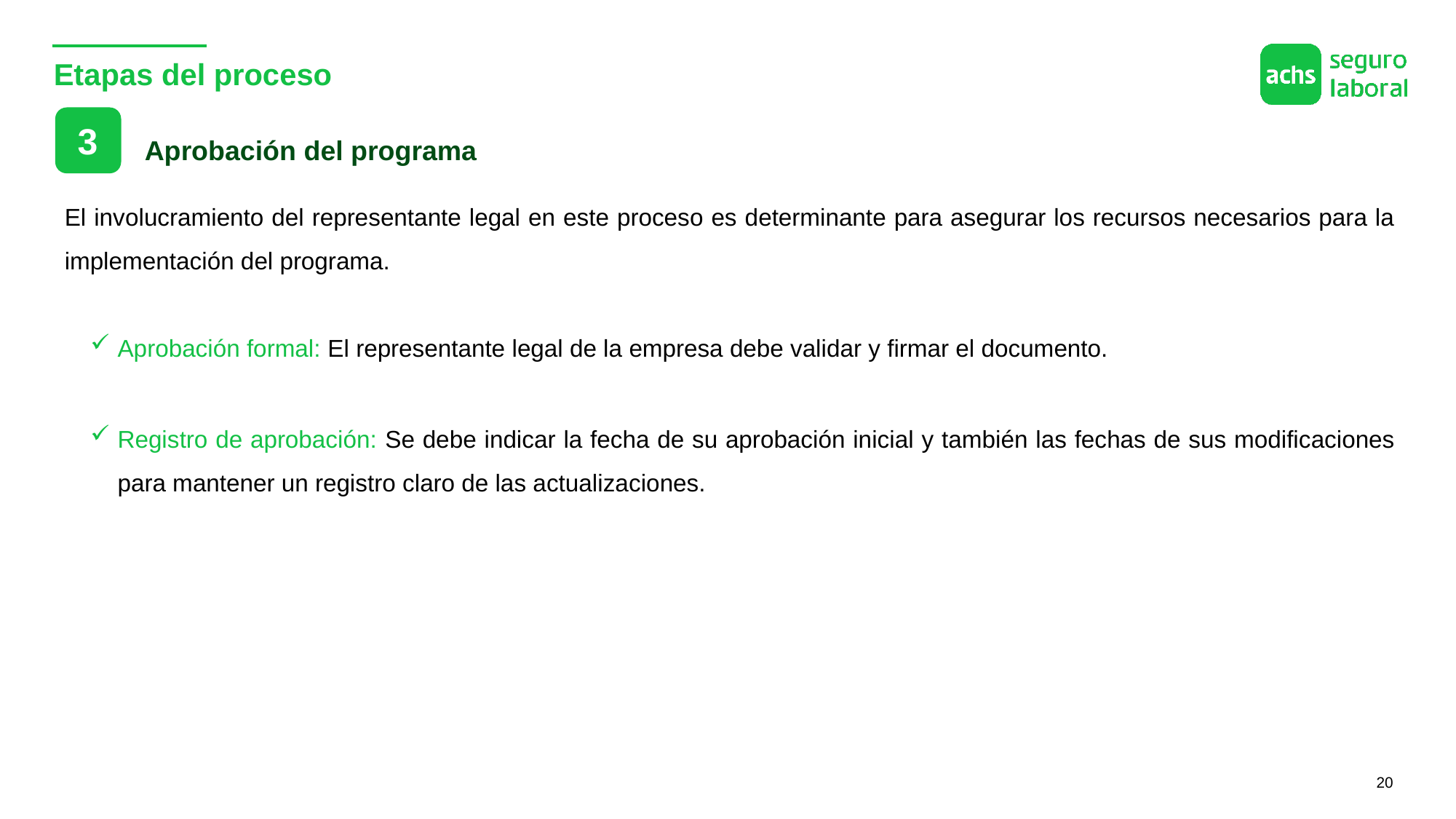

# Etapas del proceso

3
Aprobación del programa
El involucramiento del representante legal en este proceso es determinante para asegurar los recursos necesarios para la implementación del programa.

Aprobación formal: El representante legal de la empresa debe validar y firmar el documento.

Registro de aprobación: Se debe indicar la fecha de su aprobación inicial y también las fechas de sus modificaciones para mantener un registro claro de las actualizaciones.
20